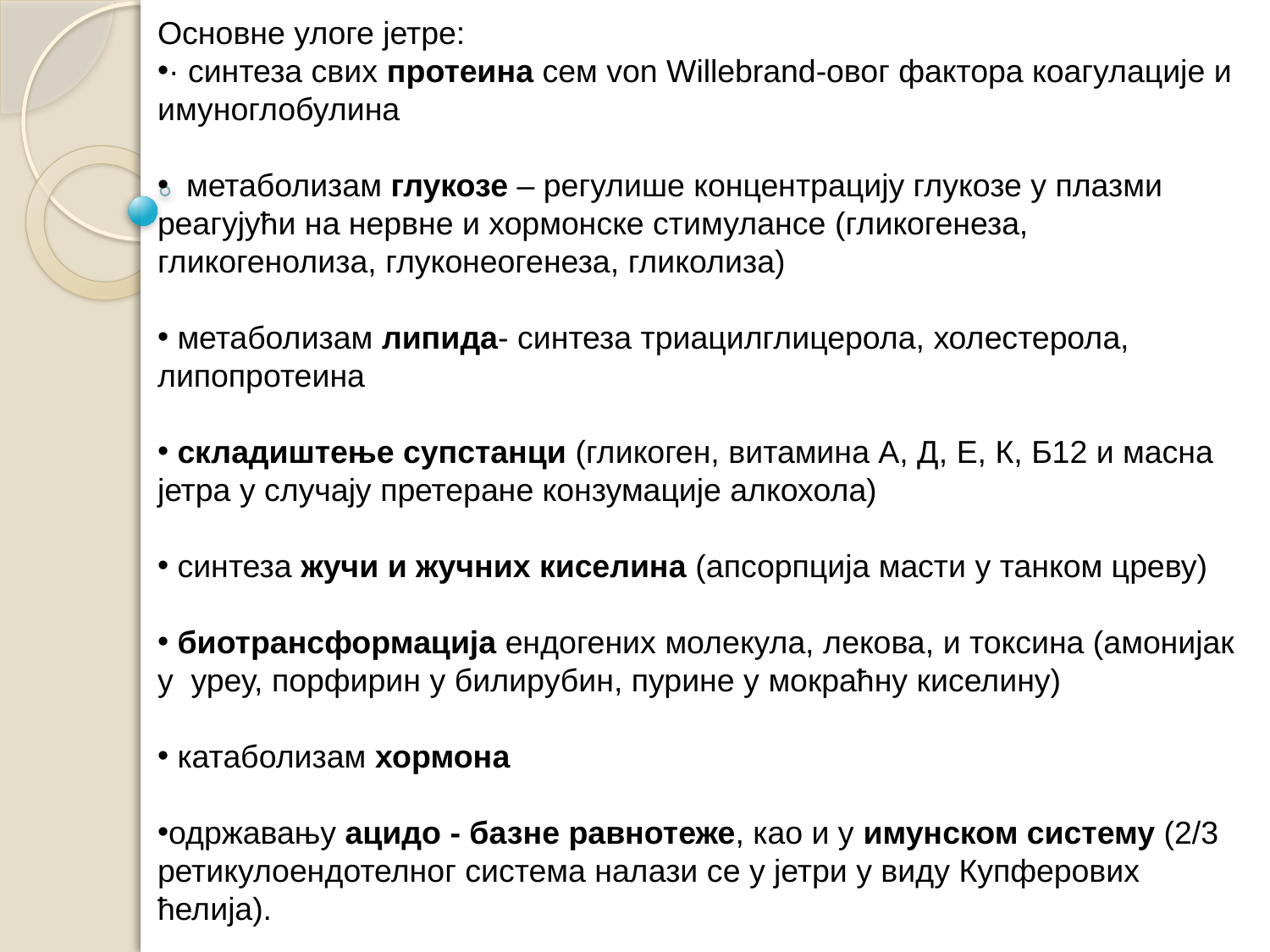

Основне улоге јетре:
· синтеза свих протеина сем von Willebrand-овог фактора коагулације и имуноглобулина

  метаболизам глукозе – регулише концентрацију глукозе у плазми реагујући на нервне и хормонске стимулансе (гликогенеза, гликогенолиза, глуконеогенеза, гликолиза)

 метаболизам липида- синтеза триацилглицерола, холестерола, липопротеина

 складиштење супстанци (гликоген, витамина А, Д, Е, К, Б12 и масна јетра у случају претеране конзумације алкохола)

 синтеза жучи и жучних киселина (апсорпција масти у танком цреву)

 биотрансформација ендогених молекула, лекова, и токсина (амонијак у  уреу, порфирин у билирубин, пурине у мокраћну киселину)

 катаболизам хормона

одржавању ацидо - базне равнотеже, као и у имунском систему (2/3 ретикулоендотелног система налази се у јетри у виду Купферових ћелија).